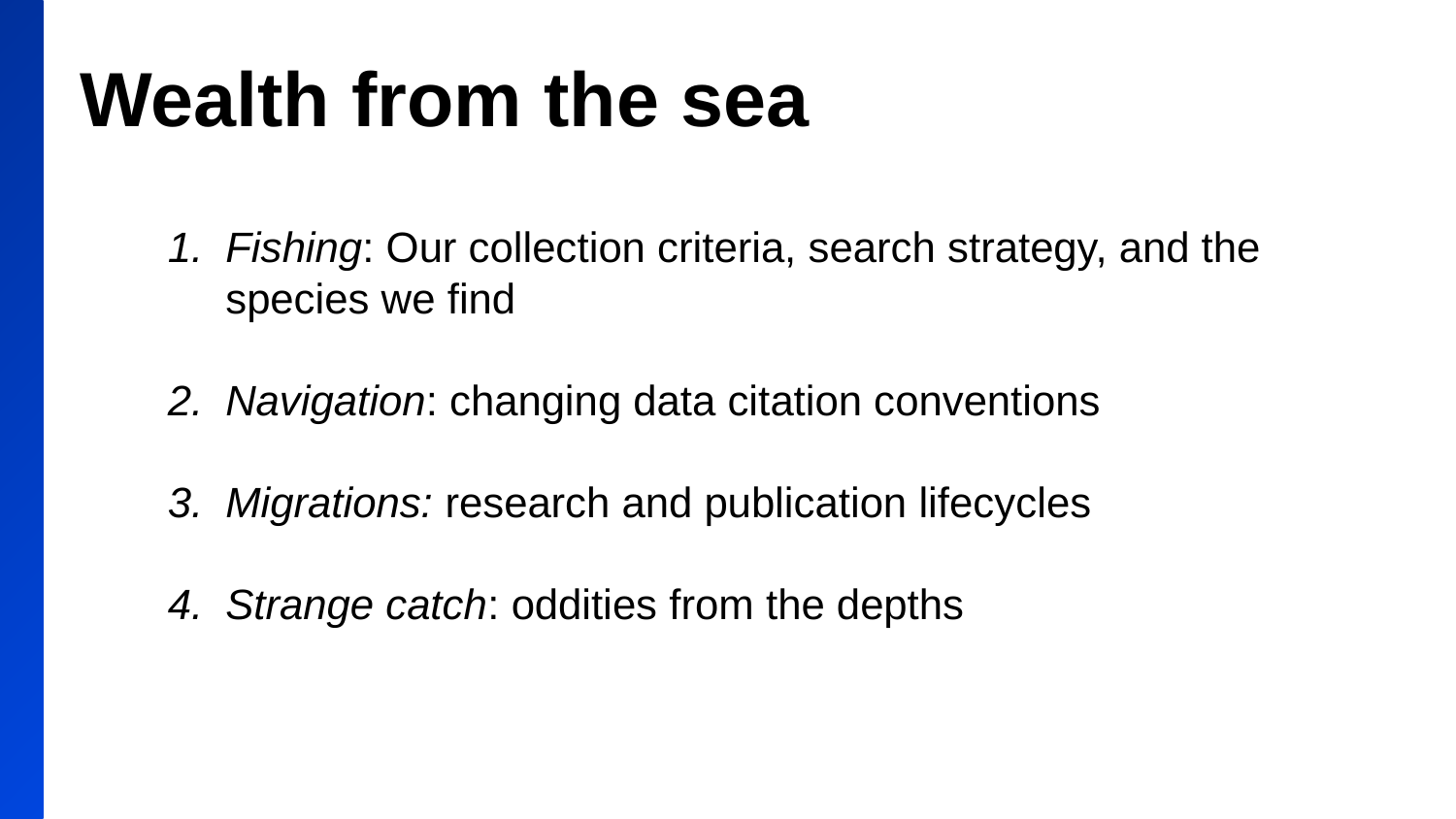

# Wealth from the sea
Fishing: Our collection criteria, search strategy, and the species we find
Navigation: changing data citation conventions
Migrations: research and publication lifecycles
Strange catch: oddities from the depths